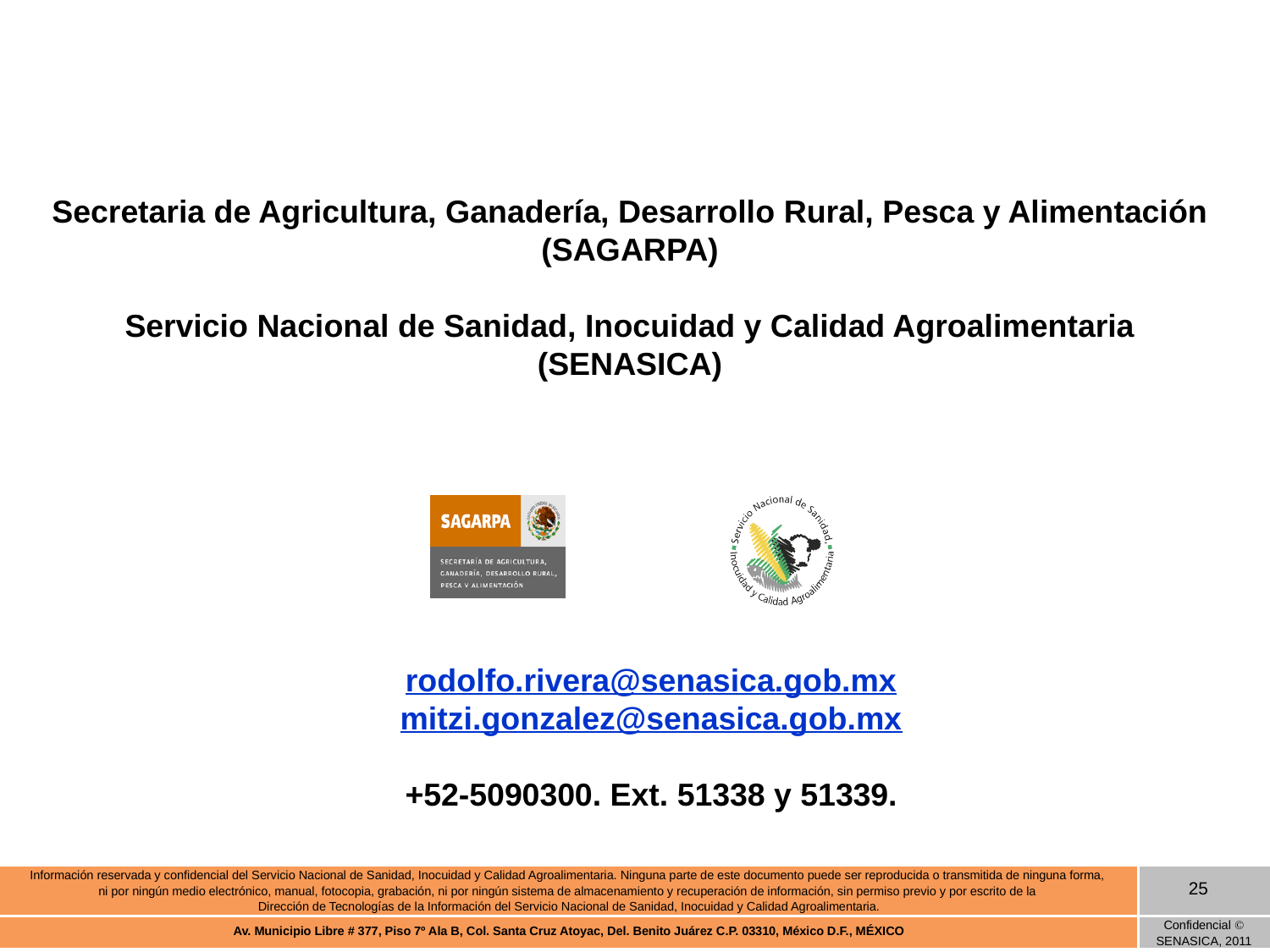

# Secretaria de Agricultura, Ganadería, Desarrollo Rural, Pesca y Alimentación (SAGARPA) Servicio Nacional de Sanidad, Inocuidad y Calidad Agroalimentaria (SENASICA)
rodolfo.rivera@senasica.gob.mx
mitzi.gonzalez@senasica.gob.mx

+52-5090300. Ext. 51338 y 51339.
25